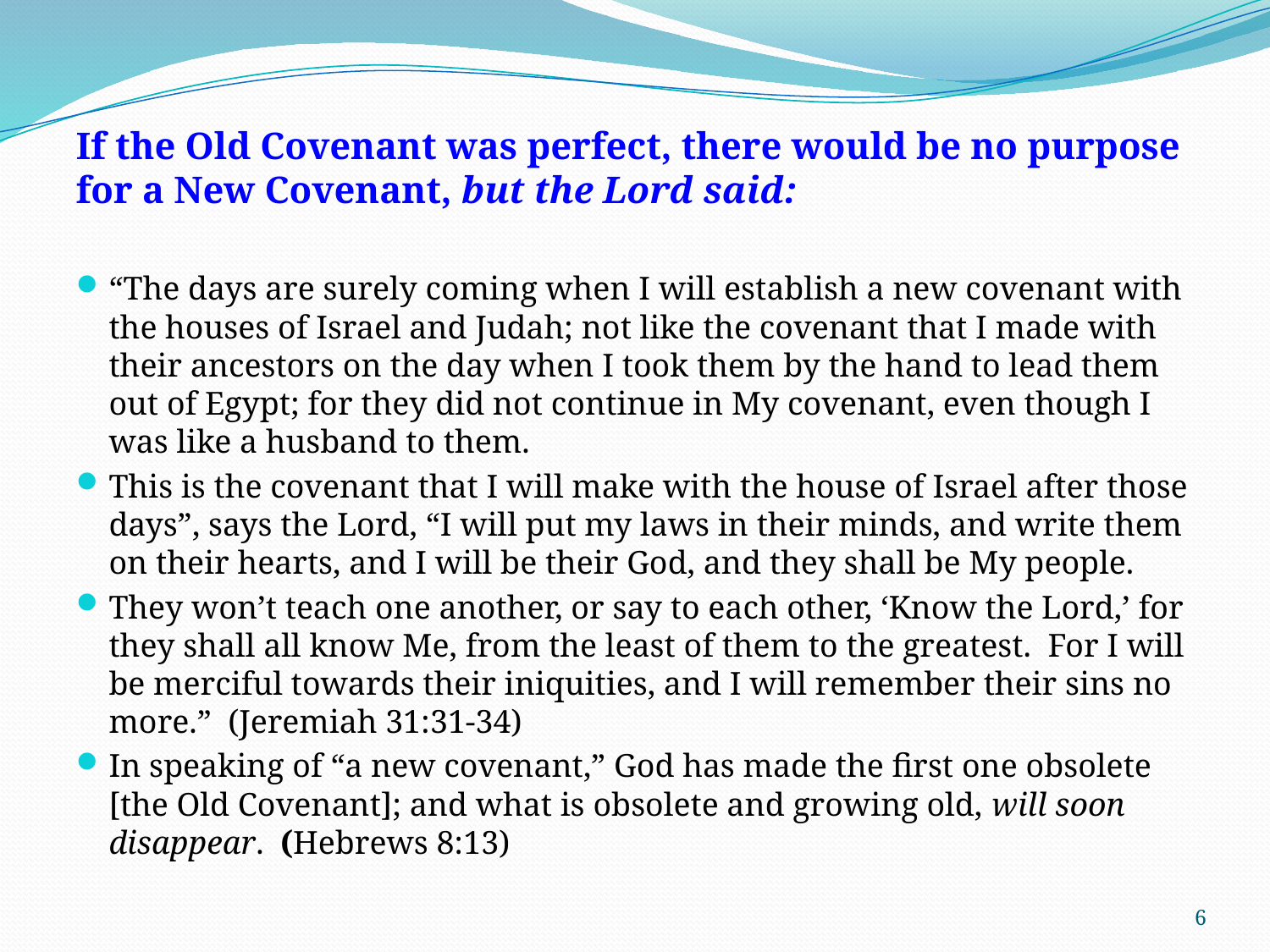

If the Old Covenant was perfect, there would be no purpose for a New Covenant, but the Lord said:

“The days are surely coming when I will establish a new covenant with the houses of Israel and Judah; not like the covenant that I made with their ancestors on the day when I took them by the hand to lead them out of Egypt; for they did not continue in My covenant, even though I was like a husband to them.
This is the covenant that I will make with the house of Israel after those days”, says the Lord, “I will put my laws in their minds, and write them on their hearts, and I will be their God, and they shall be My people.
They won’t teach one another, or say to each other, ‘Know the Lord,’ for they shall all know Me, from the least of them to the greatest.  For I will be merciful towards their iniquities, and I will remember their sins no more.”  (Jeremiah 31:31-34)
In speaking of “a new covenant,” God has made the first one obsolete [the Old Covenant]; and what is obsolete and growing old, will soon disappear.  (Hebrews 8:13)
6